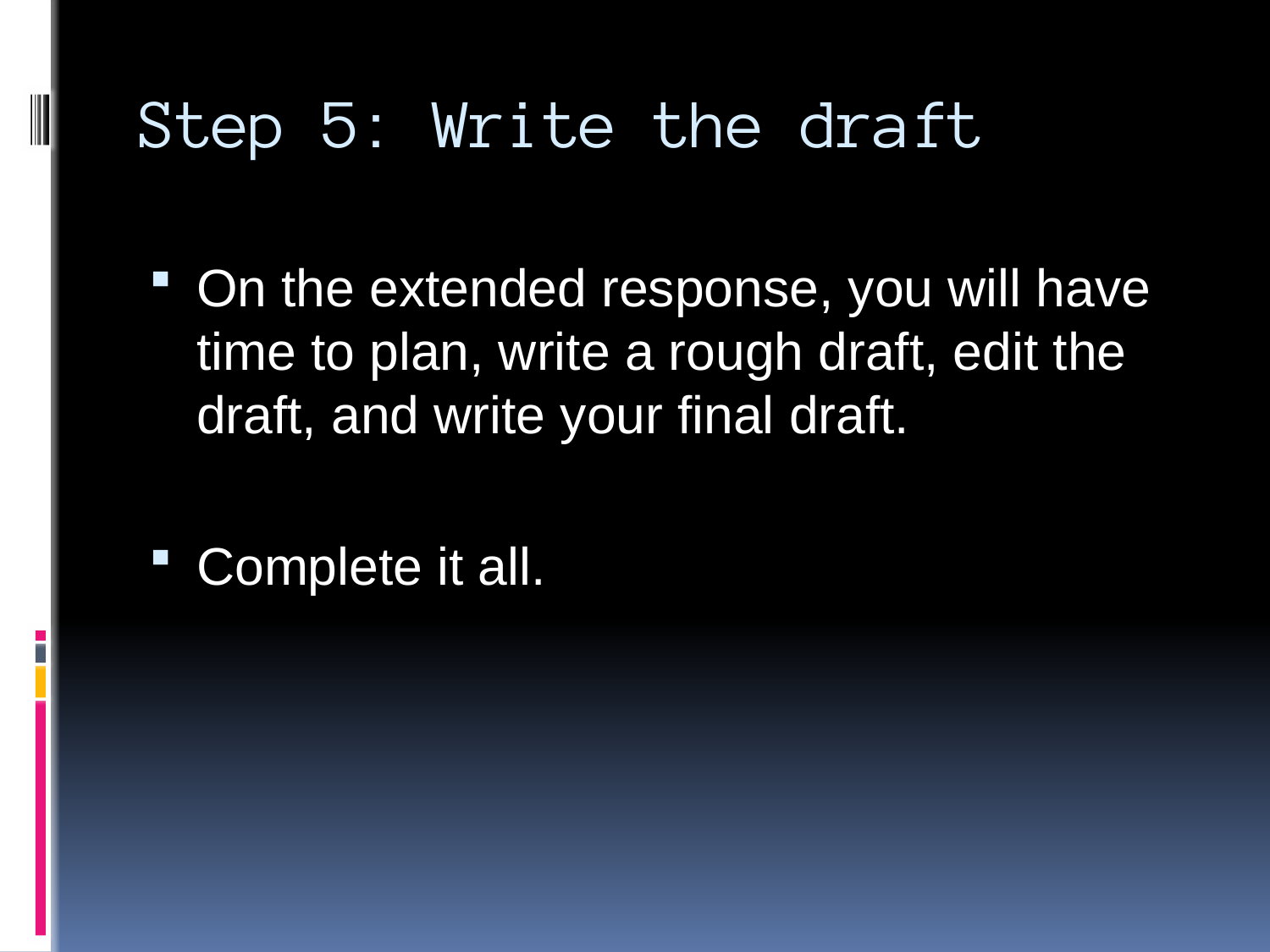

# Step 5: Write the draft
On the extended response, you will have time to plan, write a rough draft, edit the draft, and write your final draft.

Complete it all.